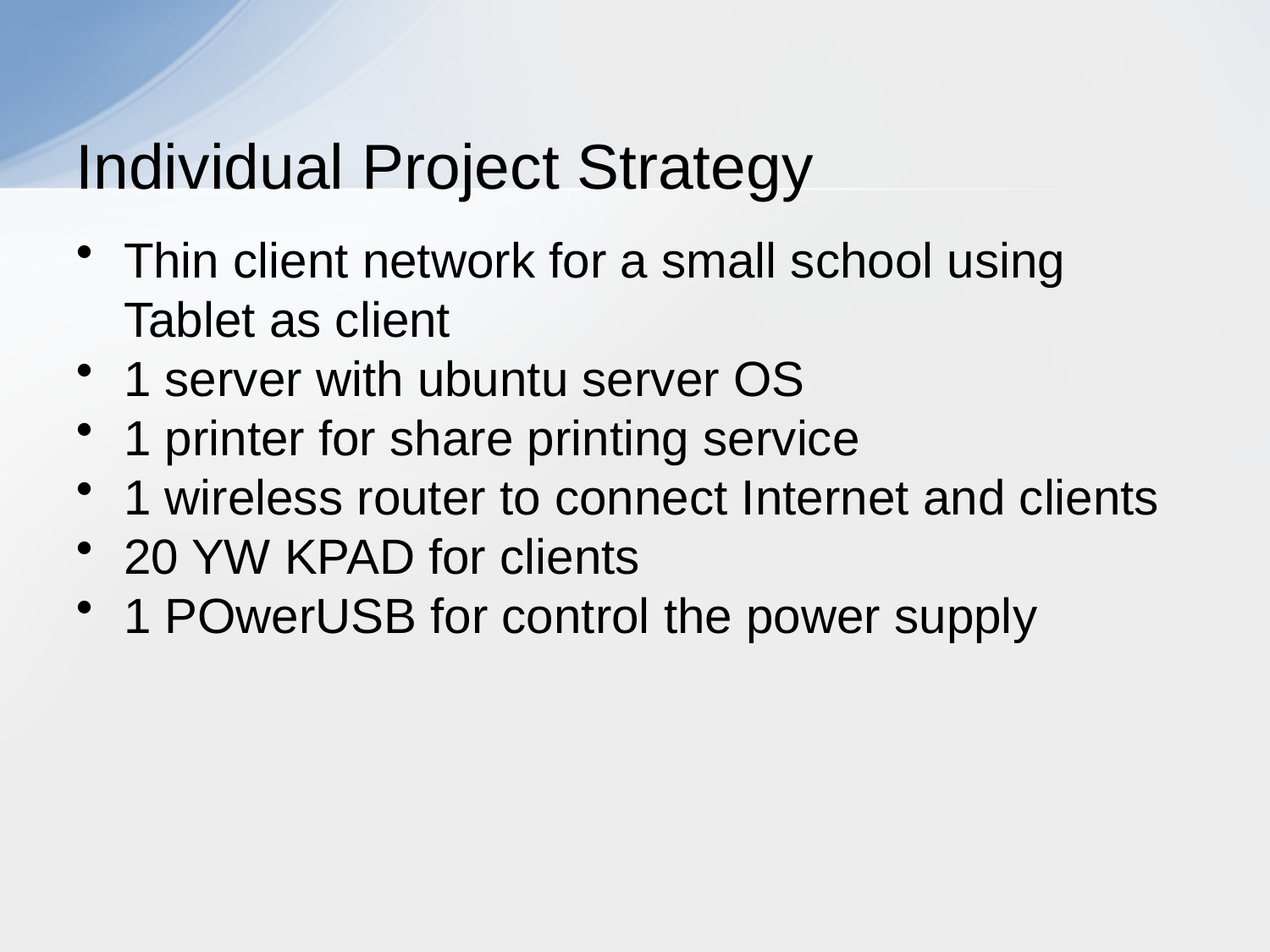

# Individual Project Strategy
Thin client network for a small school using Tablet as client
1 server with ubuntu server OS
1 printer for share printing service
1 wireless router to connect Internet and clients
20 YW KPAD for clients
1 POwerUSB for control the power supply